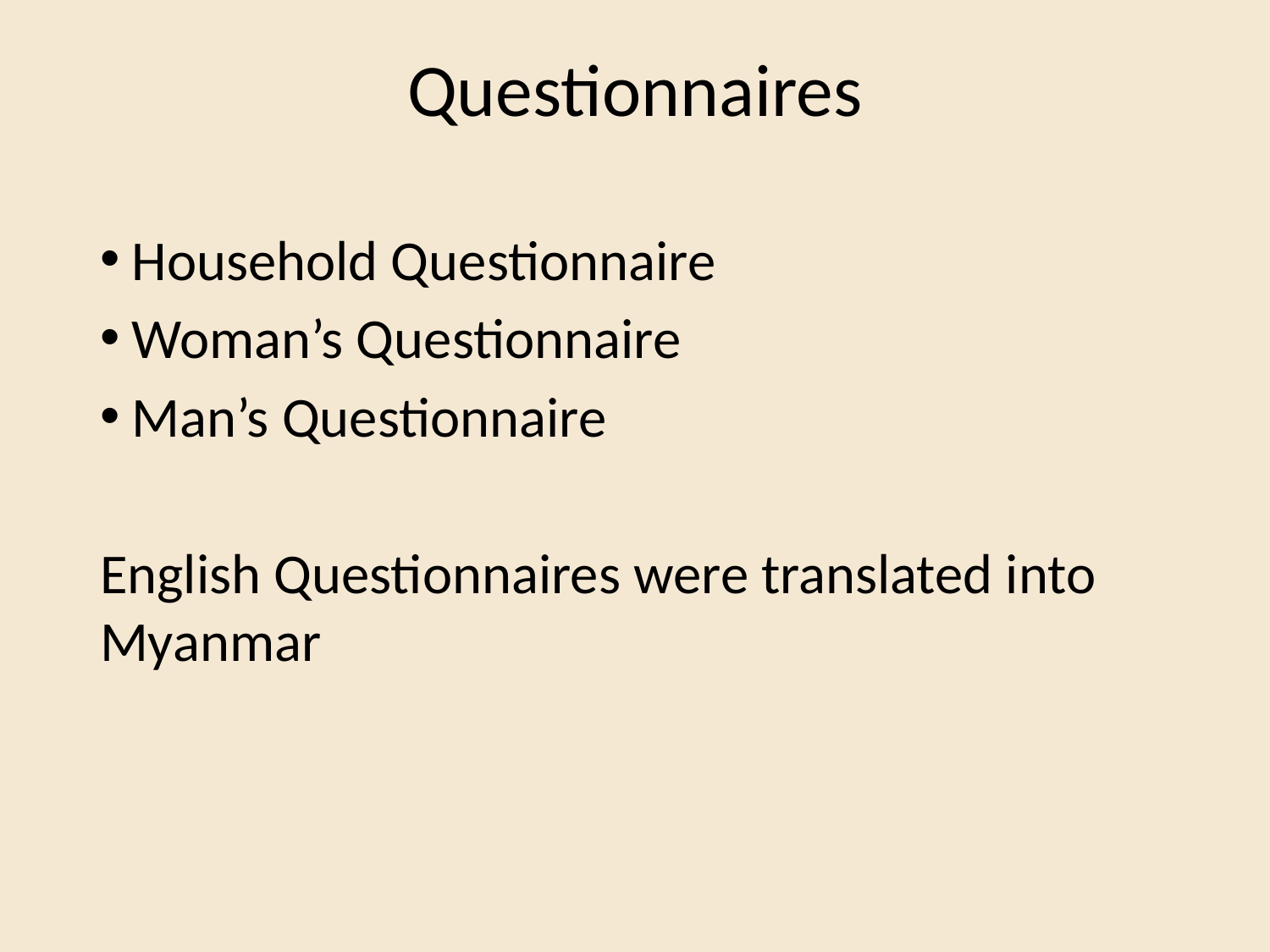

# Questionnaires
Household Questionnaire
Woman’s Questionnaire
Man’s Questionnaire

English Questionnaires were translated into Myanmar